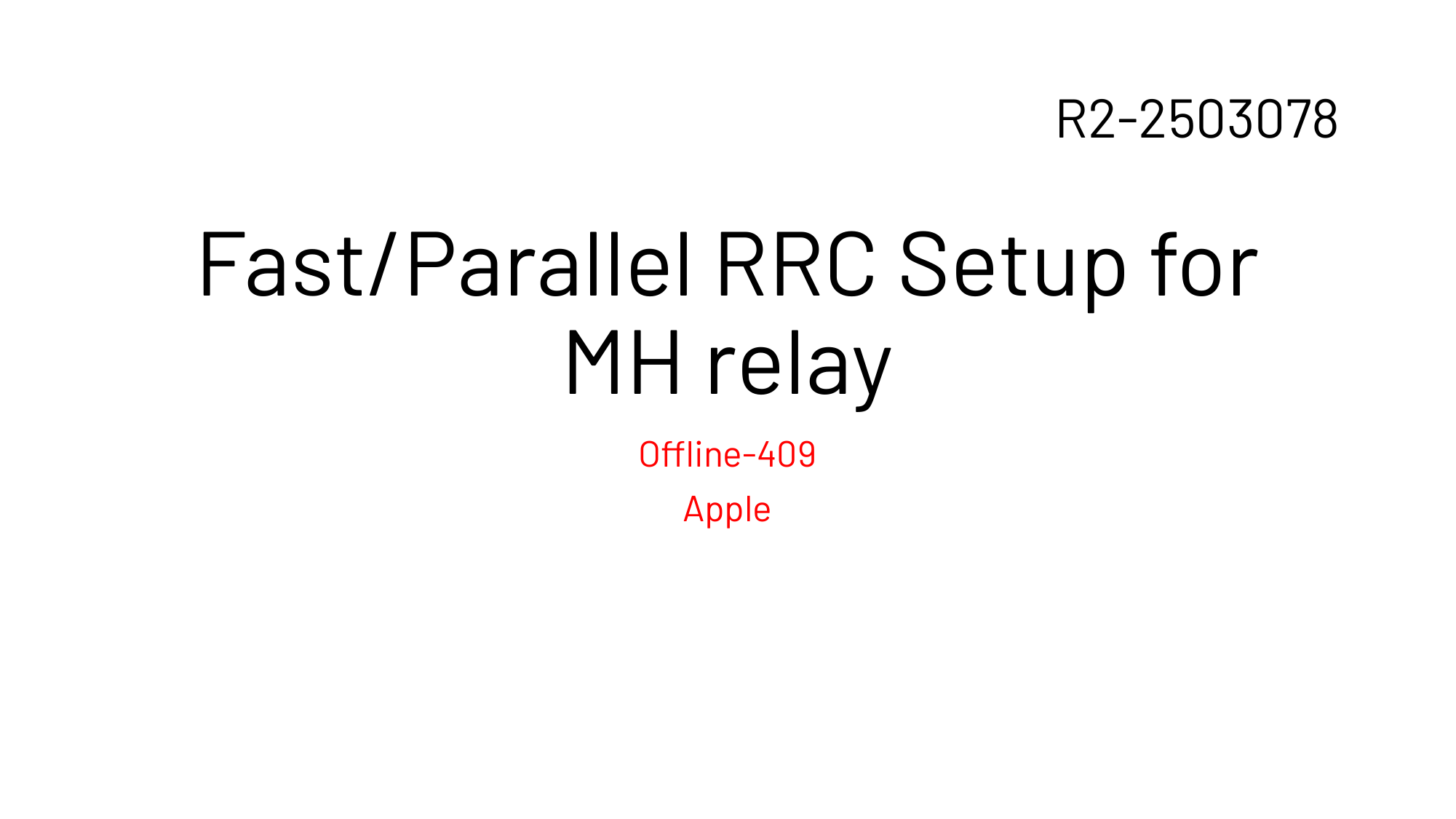

R2-2503078
# Fast/Parallel RRC Setup for MH relay
Offline-409
Apple